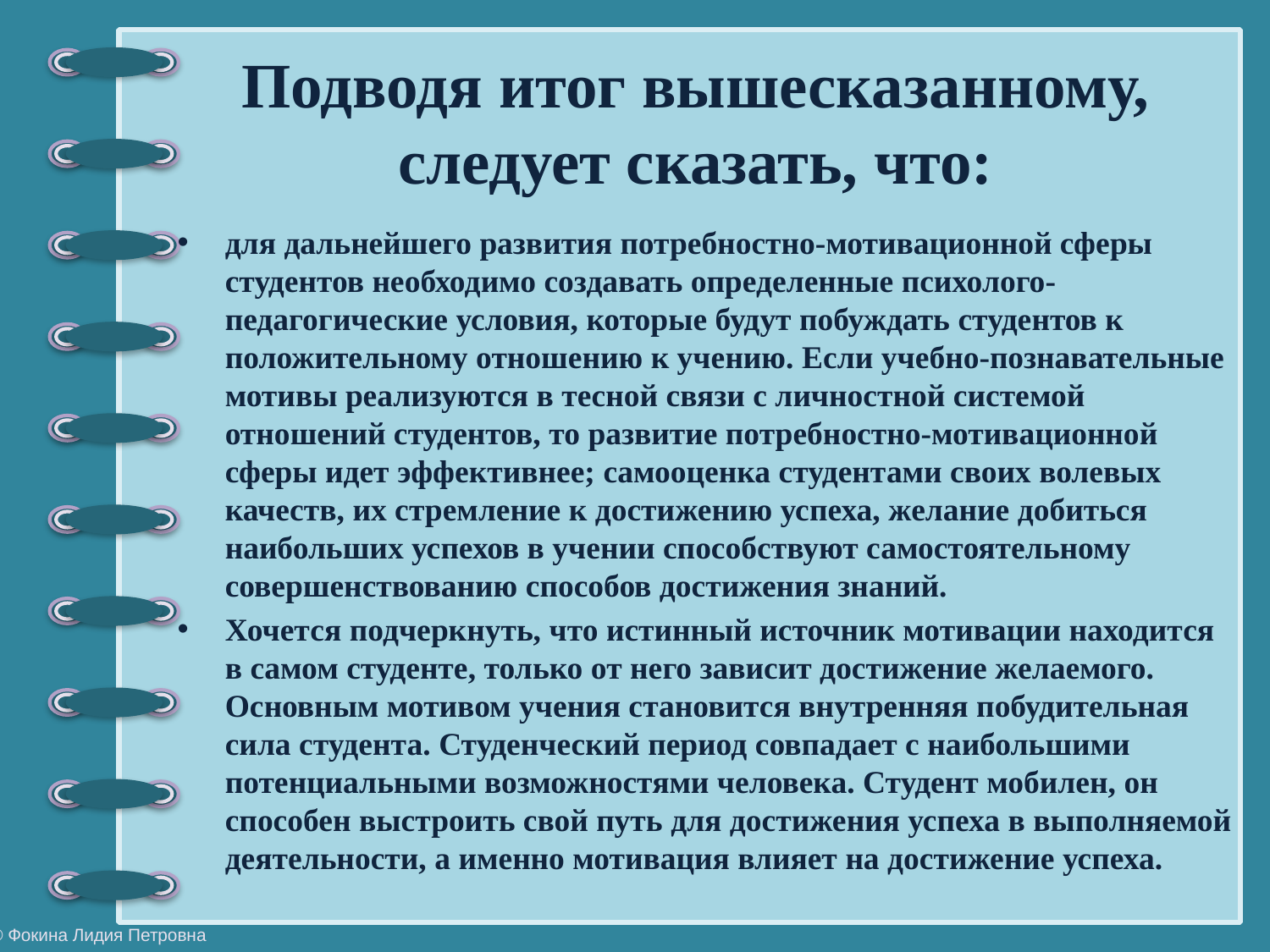

# Подводя итог вышесказанному, следует сказать, что:
для дальнейшего развития потребностно-мотивационной сферы студентов необходимо создавать определенные психолого-педагогические условия, которые будут побуждать студентов к положительному отношению к учению. Если учебно-познавательные мотивы реализуются в тесной связи с личностной системой отношений студентов, то развитие потребностно-мотивационной сферы идет эффективнее; самооценка студентами своих волевых качеств, их стремление к достижению успеха, желание добиться наибольших успехов в учении способствуют самостоятельному совершенствованию способов достижения знаний.
Хочется подчеркнуть, что истинный источник мотивации находится в самом студенте, только от него зависит достижение желаемого. Основным мотивом учения становится внутренняя побудительная сила студента. Студенческий период совпадает с наибольшими потенциальными возможностями человека. Студент мобилен, он способен выстроить свой путь для достижения успеха в выполняемой деятельности, а именно мотивация влияет на достижение успеха.